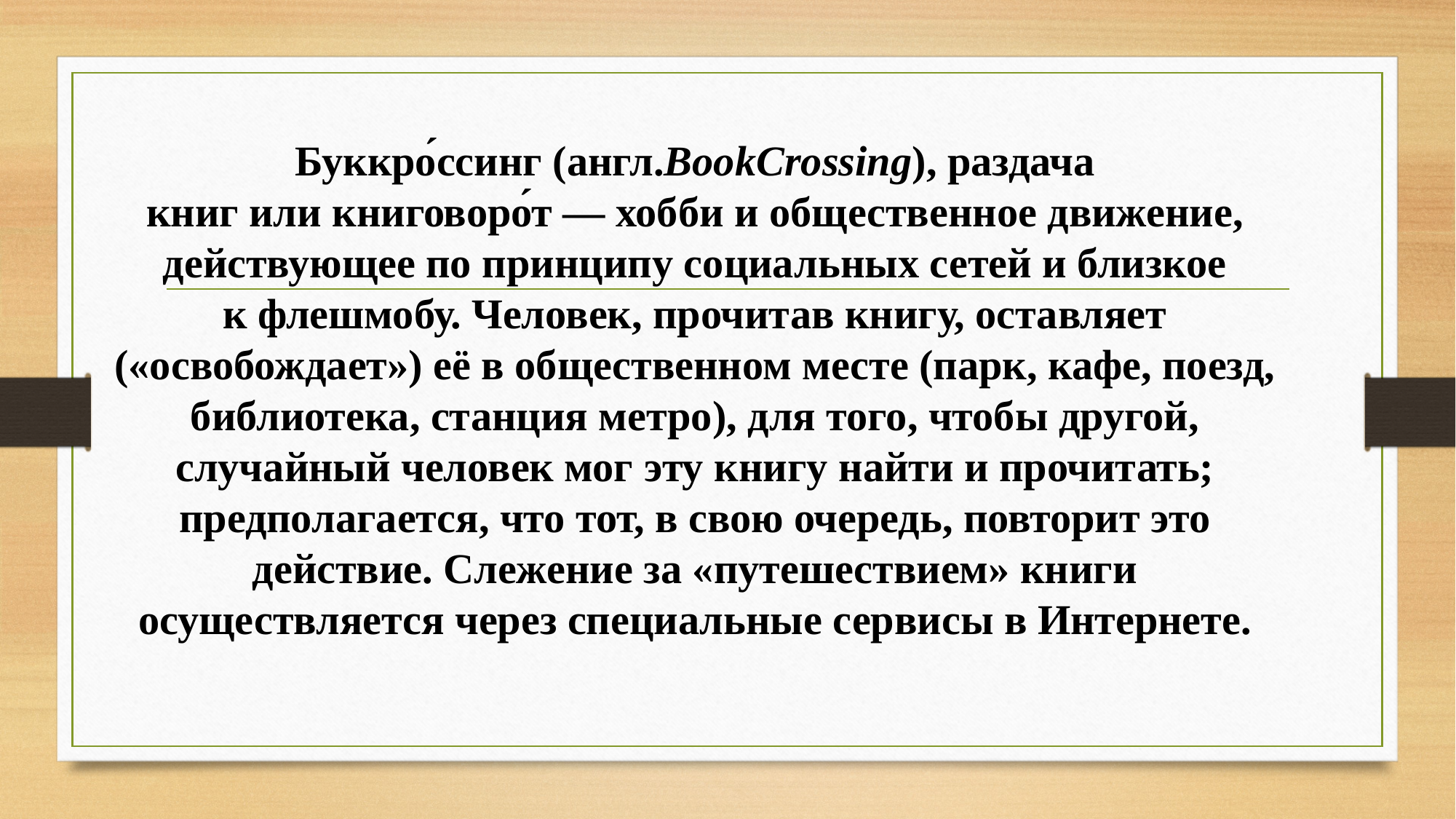

# Буккро́ссинг (англ.BookCrossing), раздача книг или книговоро́т — хобби и общественное движение, действующее по принципу социальных сетей и близкое к флешмобу. Человек, прочитав книгу, оставляет («освобождает») её в общественном месте (парк, кафе, поезд, библиотека, станция метро), для того, чтобы другой, случайный человек мог эту книгу найти и прочитать; предполагается, что тот, в свою очередь, повторит это действие. Слежение за «путешествием» книги осуществляется через специальные сервисы в Интернете.